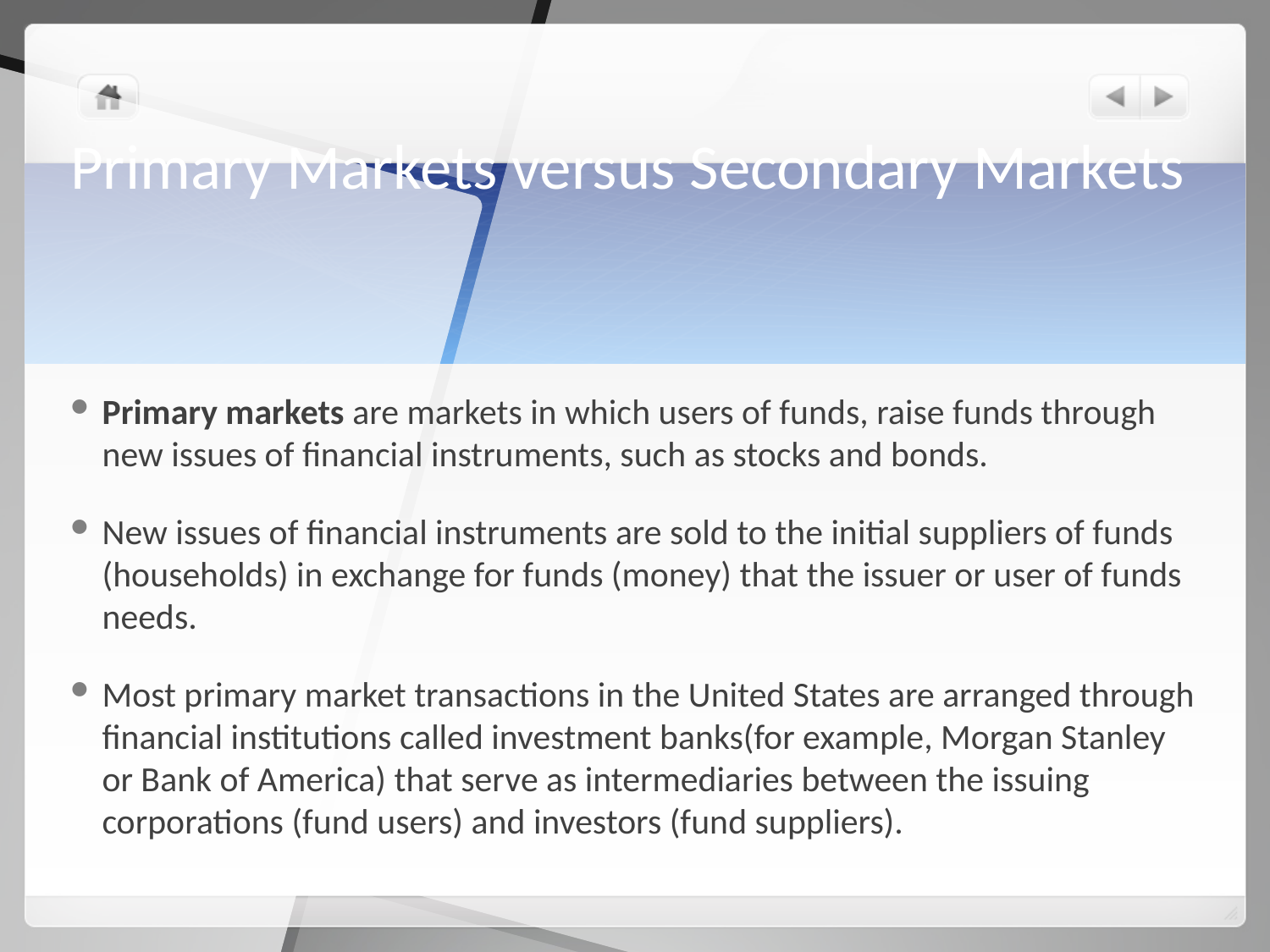

# Primary Markets versus Secondary Markets
Primary markets are markets in which users of funds, raise funds through new issues of financial instruments, such as stocks and bonds.
New issues of financial instruments are sold to the initial suppliers of funds (households) in exchange for funds (money) that the issuer or user of funds needs.
Most primary market transactions in the United States are arranged through financial institutions called investment banks(for example, Morgan Stanley or Bank of America) that serve as intermediaries between the issuing corporations (fund users) and investors (fund suppliers).